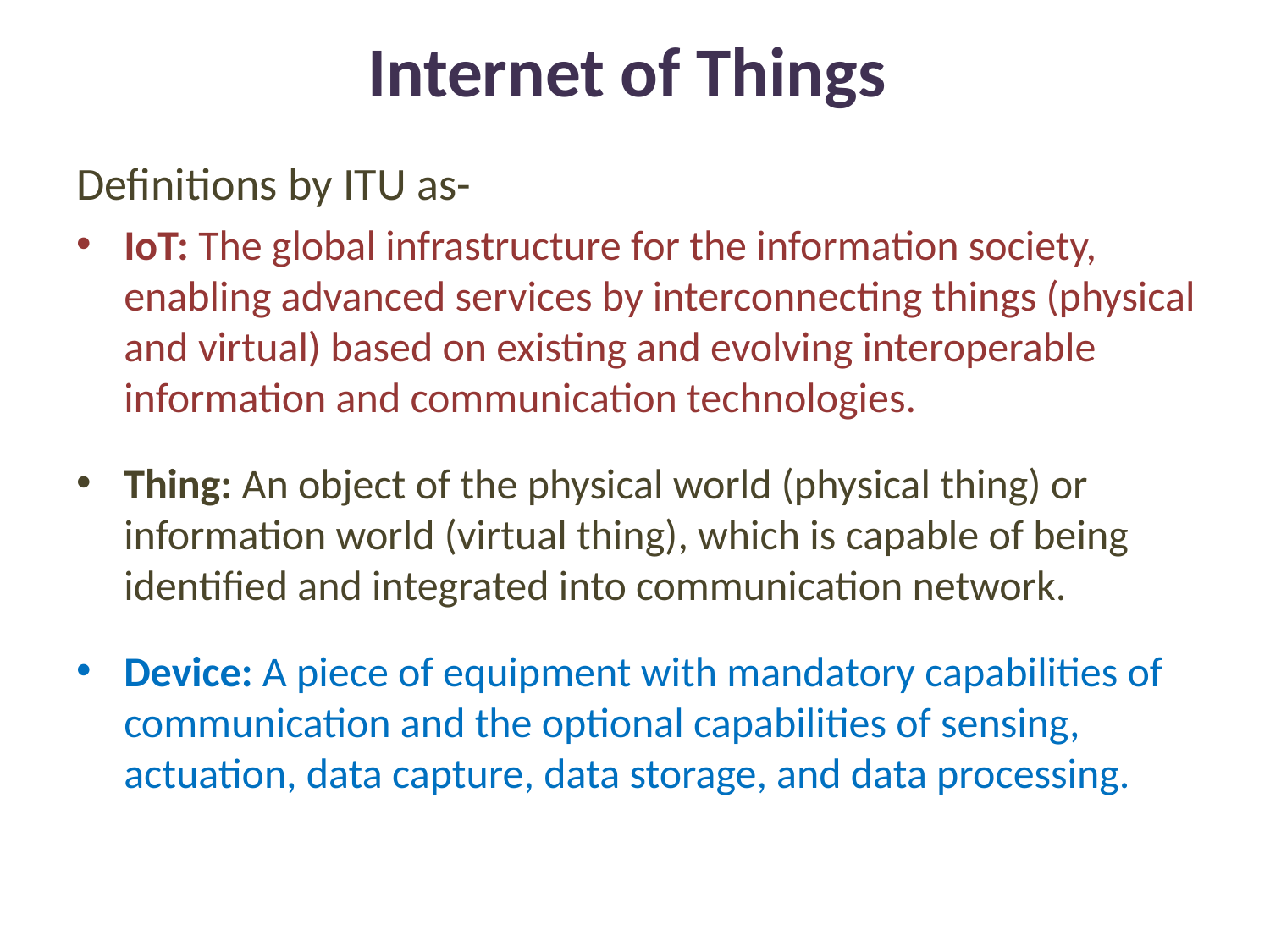

# Internet of Things
Definitions by ITU as-
IoT: The global infrastructure for the information society, enabling advanced services by interconnecting things (physical and virtual) based on existing and evolving interoperable information and communication technologies.

Thing: An object of the physical world (physical thing) or information world (virtual thing), which is capable of being identified and integrated into communication network.

Device: A piece of equipment with mandatory capabilities of communication and the optional capabilities of sensing, actuation, data capture, data storage, and data processing.